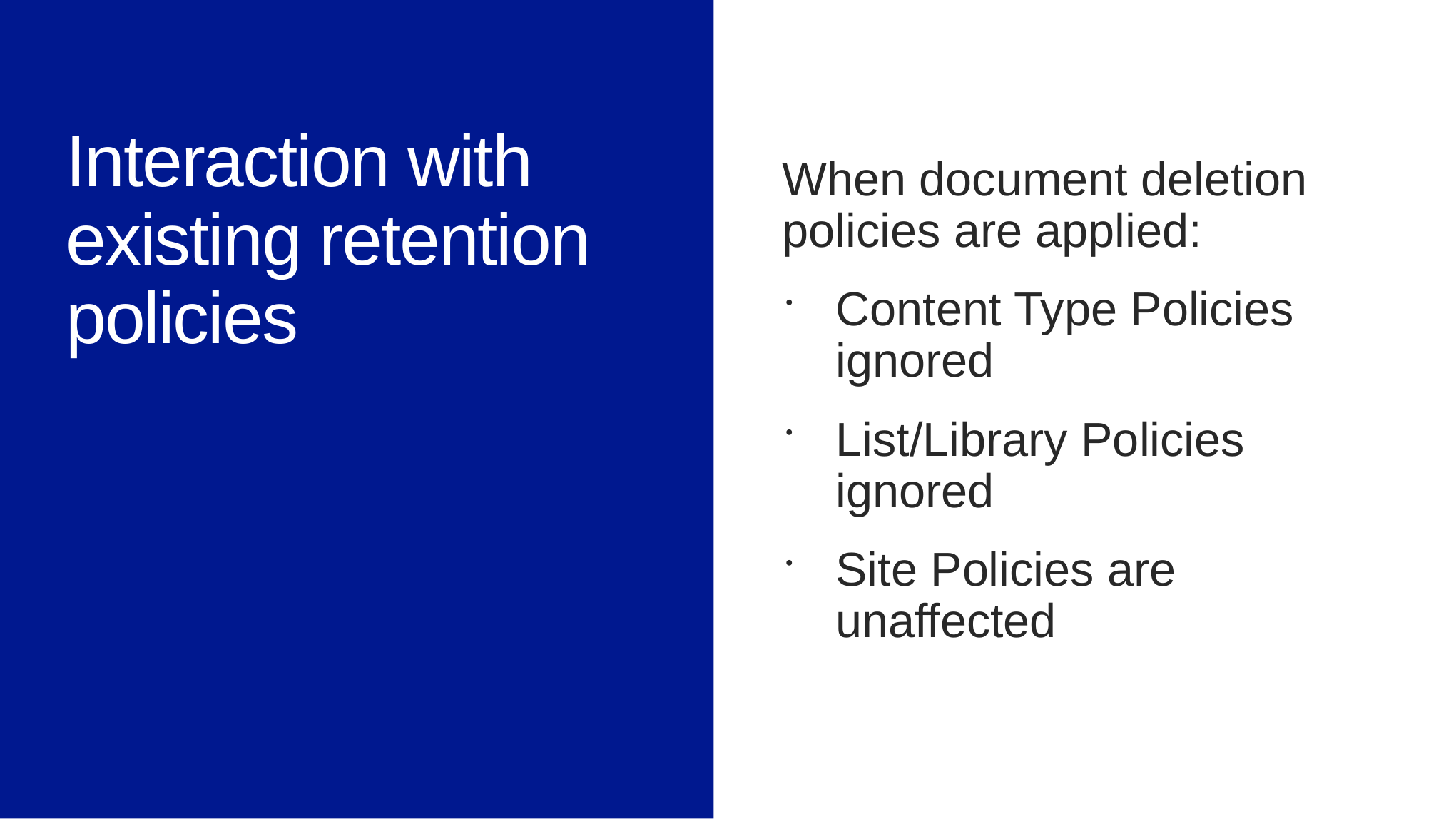

When document deletion policies are applied:
Content Type Policies ignored
List/Library Policies ignored
Site Policies are unaffected

Interaction with existing retention policies